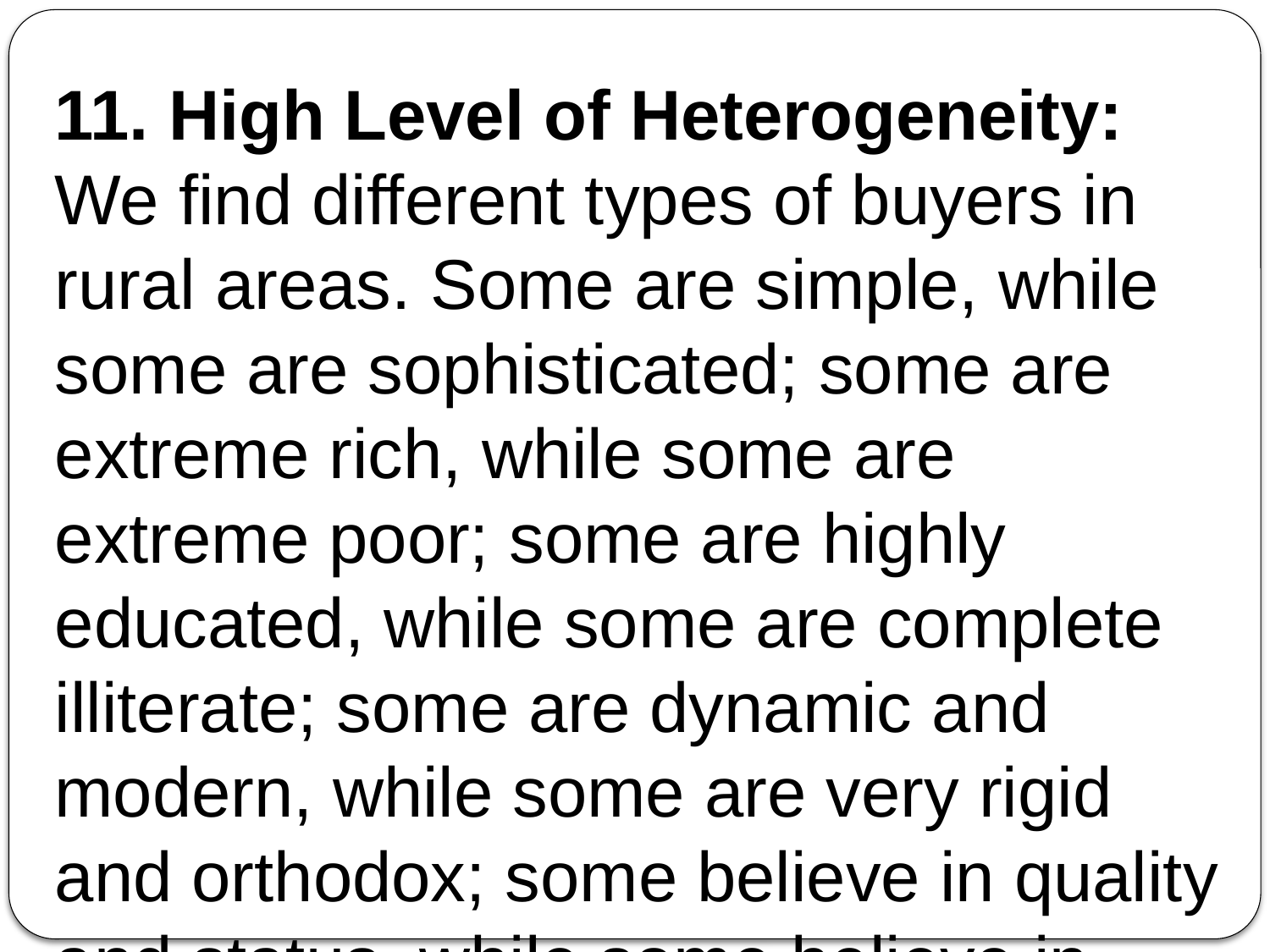

11. High Level of Heterogeneity:
We find different types of buyers in rural areas. Some are simple, while some are sophisticated; some are extreme rich, while some are extreme poor; some are highly educated, while some are complete illiterate; some are dynamic and modern, while some are very rigid and orthodox; some believe in quality and status, while some believe in availability and price.